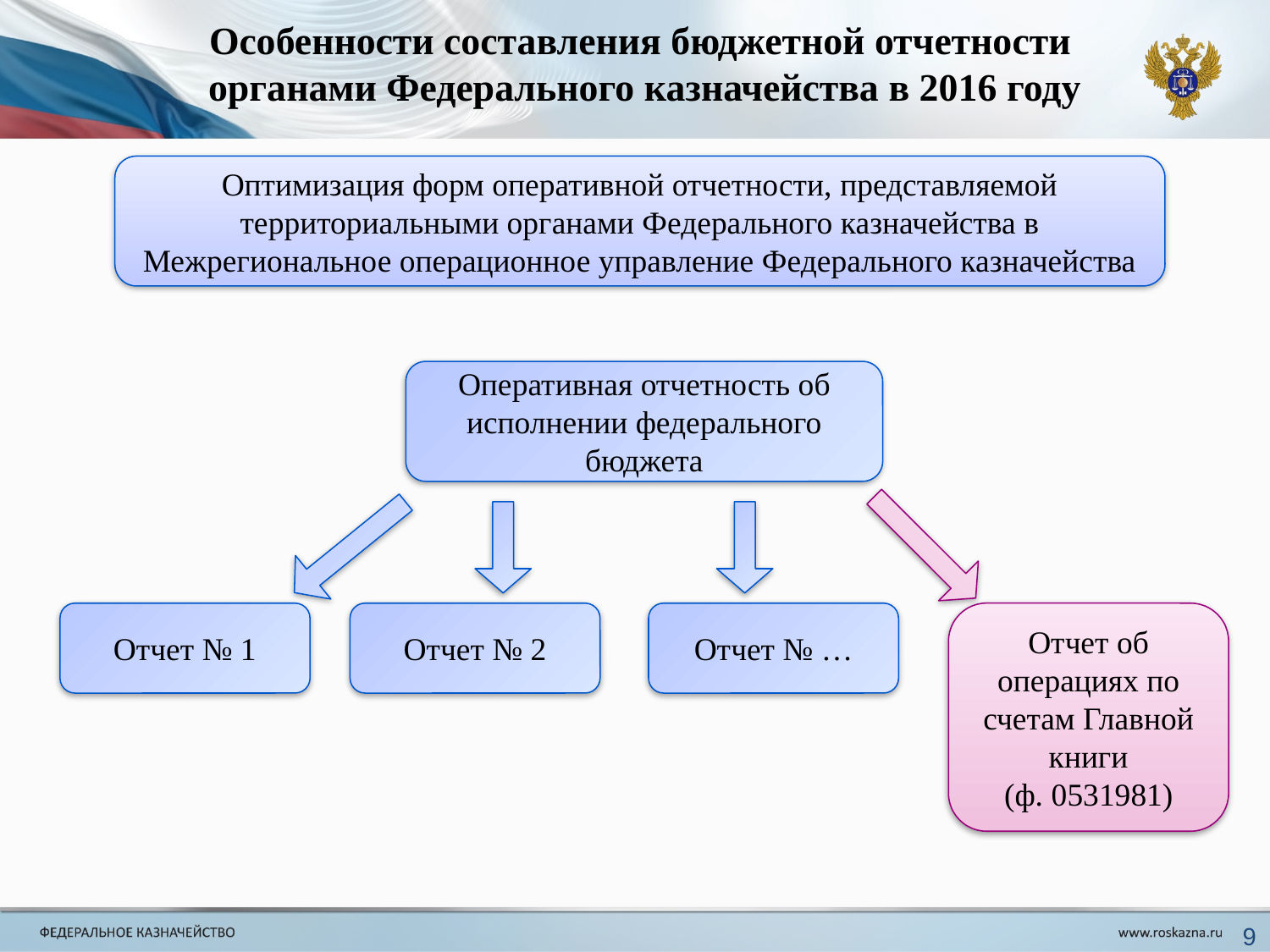

Особенности составления бюджетной отчетности
органами Федерального казначейства в 2016 году
Оптимизация форм оперативной отчетности, представляемой территориальными органами Федерального казначейства в Межрегиональное операционное управление Федерального казначейства
Оперативная отчетность об исполнении федерального бюджета

Отчет № 1
Отчет № 2
Отчет № …
Отчет об операциях по счетам Главной книги
(ф. 0531981)
9